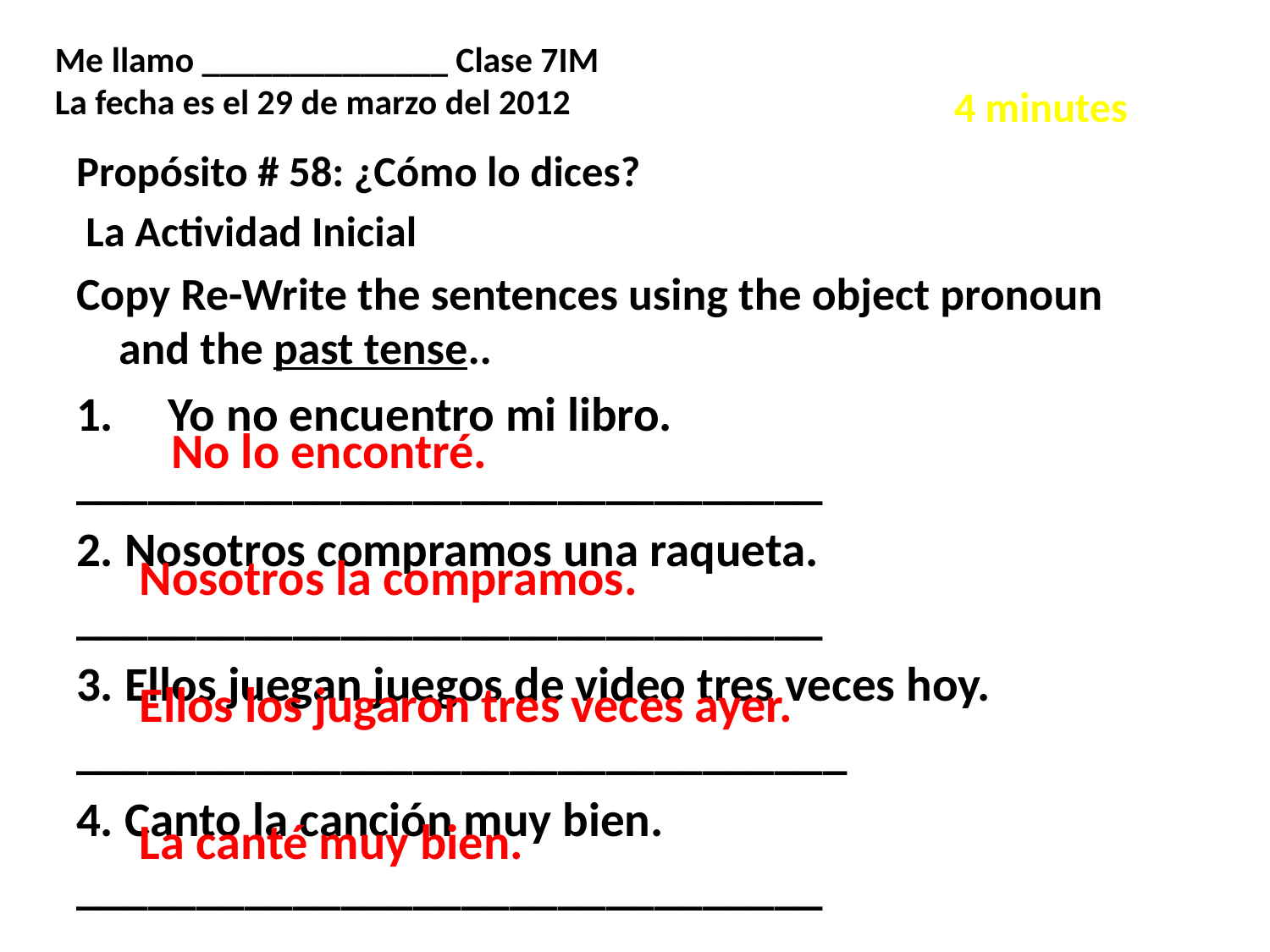

Me llamo ______________ Clase 7IM
La fecha es el 29 de marzo del 2012
4 minutes
Propósito # 58: ¿Cómo lo dices?
 La Actividad Inicial
Copy Re-Write the sentences using the object pronoun and the past tense..
Yo no encuentro mi libro.
_______________________________
2. Nosotros compramos una raqueta.
_______________________________
3. Ellos juegan juegos de video tres veces hoy.
________________________________
4. Canto la canción muy bien.
_______________________________

No lo encontré.
Nosotros la compramos.
Ellos los jugaron tres veces ayer.
La canté muy bien.